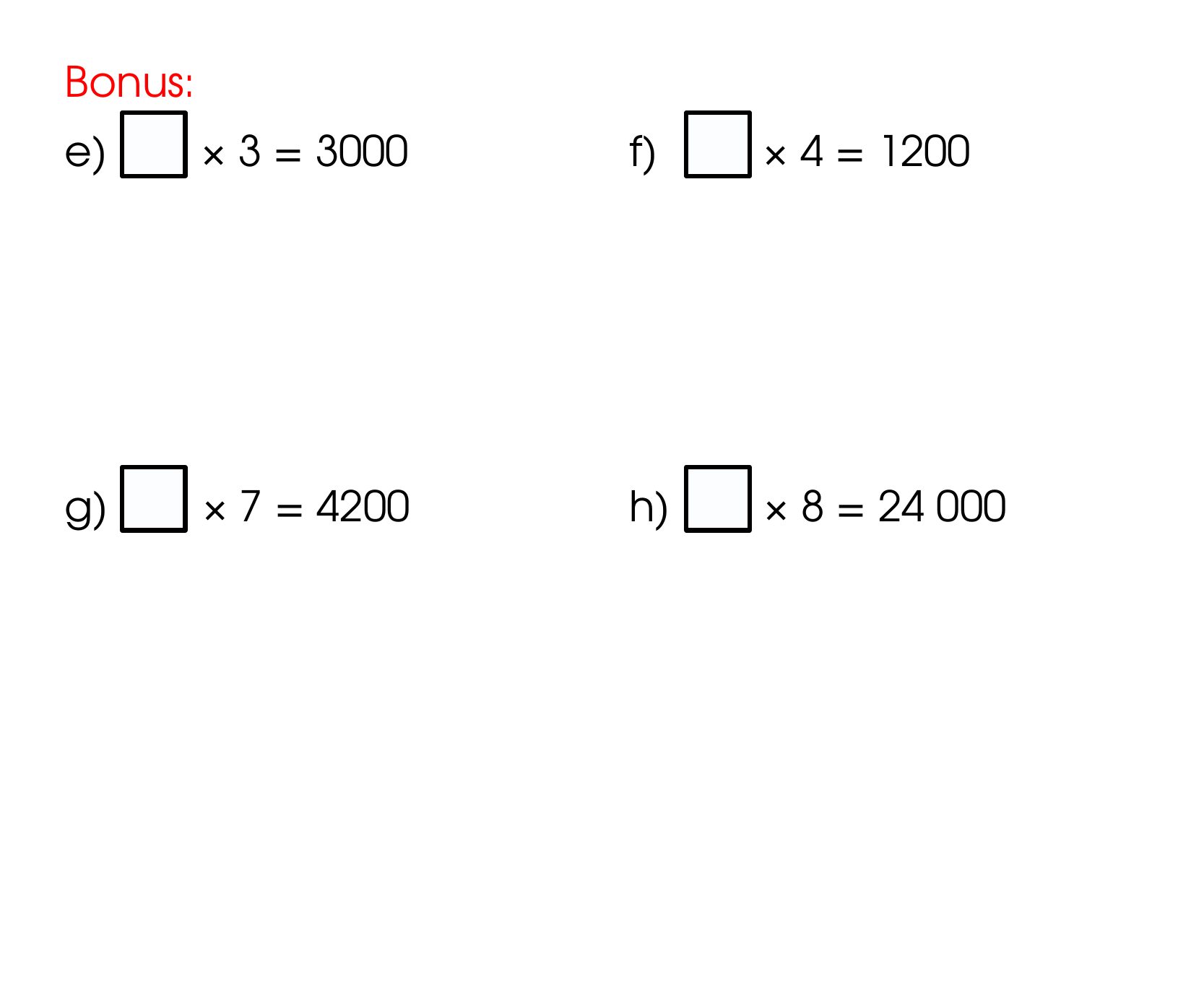

Bonus:

f)         × 4 = 1200
e)        × 3 = 3000

g)        × 7 = 4200

h)        × 8 = 24 000